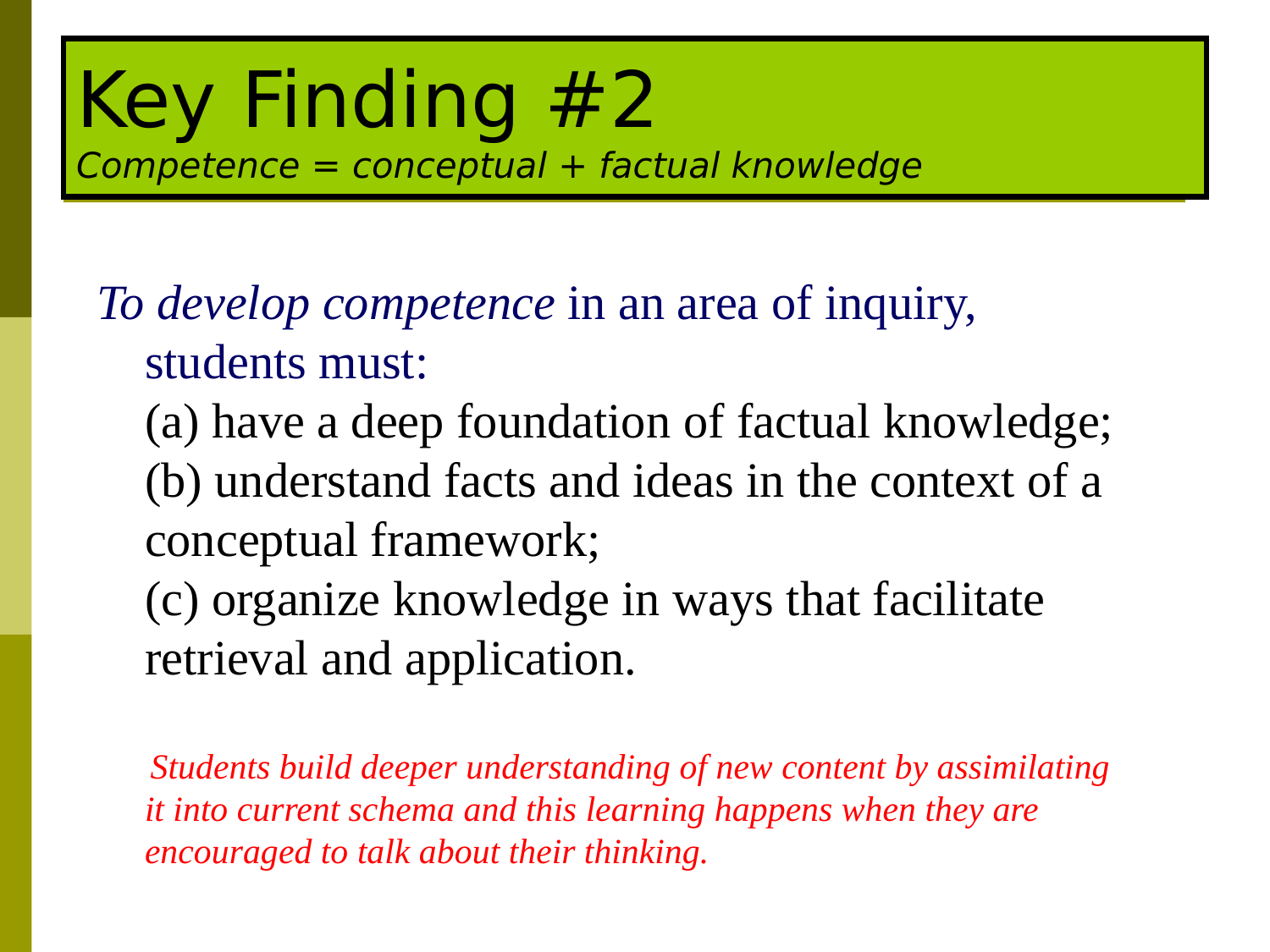

# Key Finding #2 Competence = conceptual + factual knowledge

To develop competence in an area of inquiry, students must:
	(a) have a deep foundation of factual knowledge;
	(b) understand facts and ideas in the context of a conceptual framework;
	(c) organize knowledge in ways that facilitate retrieval and application.

      Students build deeper understanding of new content by assimilating it into current schema and this learning happens when they are encouraged to talk about their thinking.